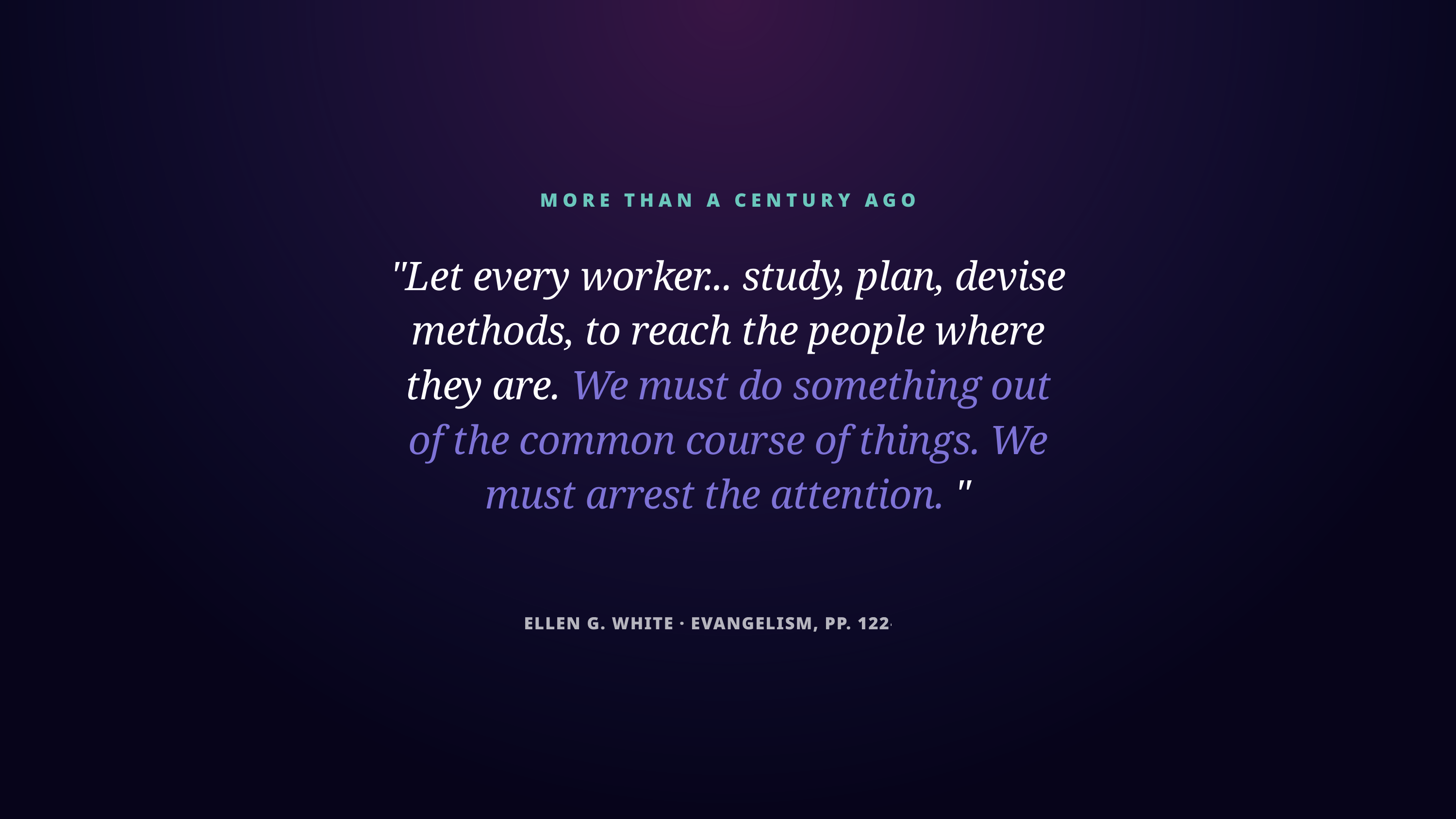

MORE THAN A CENTURY AGO
"Let every worker... study, plan, devise methods, to reach the people where they are. We must do something out of the common course of things. We must arrest the attention. "
ELLEN G. WHITE · EVANGELISM, PP. 122–123